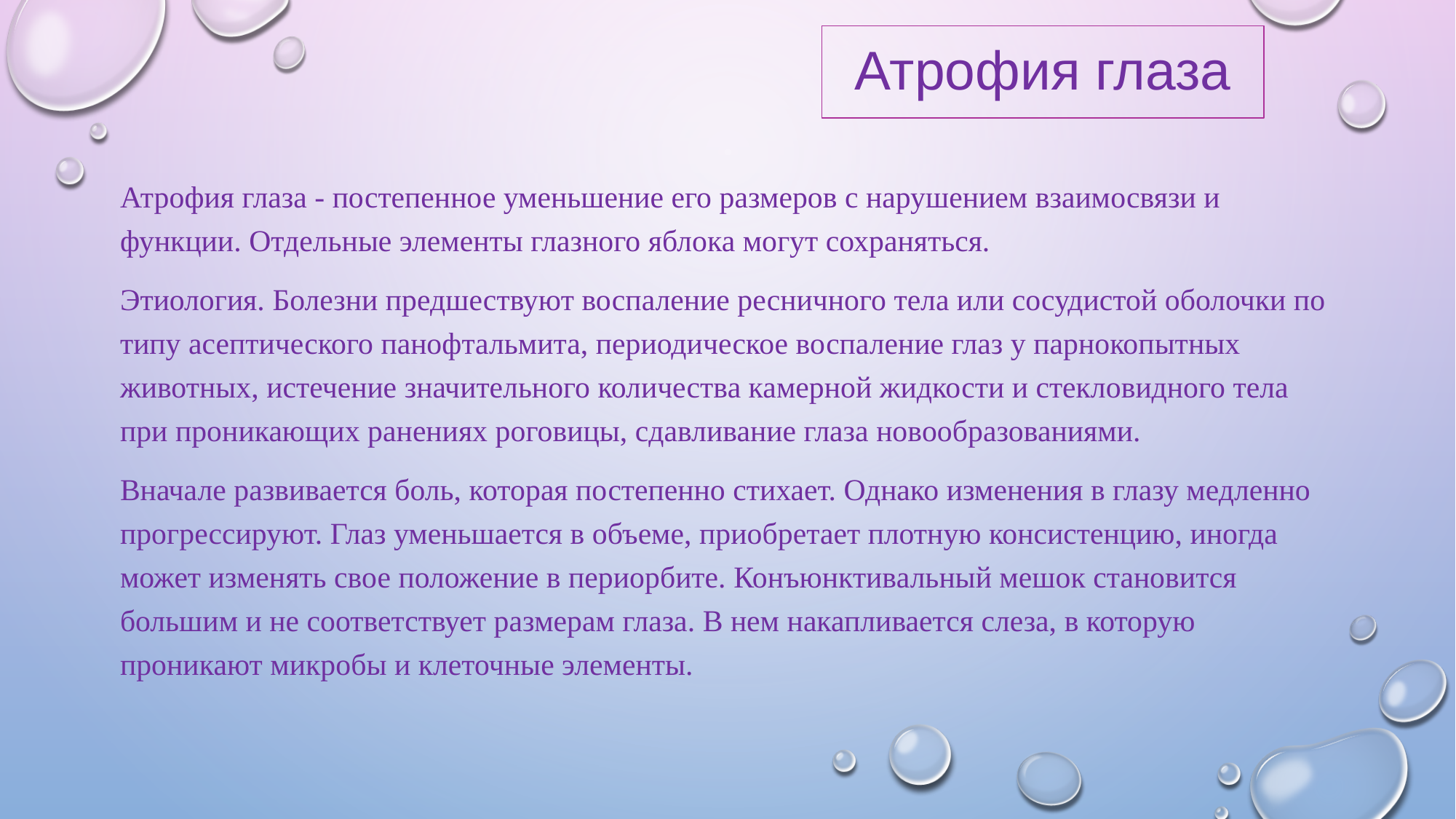

# Атрофия глаза
Атрофия глаза - постепенное уменьшение его размеров с нарушением взаимосвязи и функции. Отдельные элементы глазного яблока могут сохраняться.
Этиология. Болезни предшествуют воспаление ресничного тела или сосудистой оболочки по типу асептического панофтальмита, периодическое воспаление глаз у парнокопытных животных, истечение значительного количества камерной жидкости и стекловидного тела при проникающих ранениях роговицы, сдавливание глаза новообразованиями.
Вначале развивается боль, которая постепенно стихает. Однако изменения в глазу медленно прогрессируют. Глаз уменьшается в объеме, приобретает плотную консистенцию, иногда может изменять свое положение в периорбите. Конъюнктивальный мешок становится большим и не соответствует размерам глаза. В нем накапливается слеза, в которую проникают микробы и клеточные элементы.